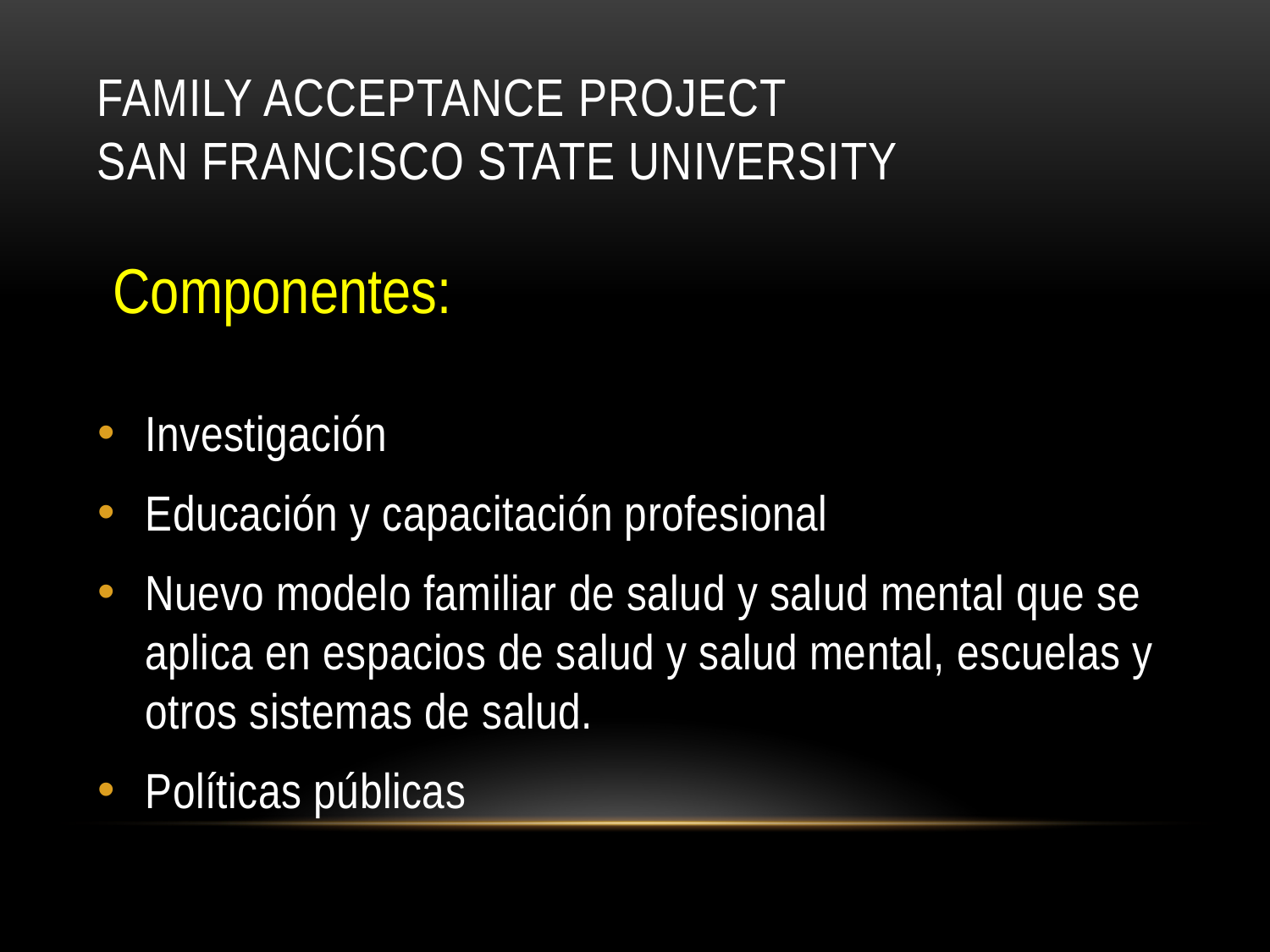

# family acceptance project san francisco state university
Componentes:

Investigación
Educación y capacitación profesional
Nuevo modelo familiar de salud y salud mental que se aplica en espacios de salud y salud mental, escuelas y otros sistemas de salud.
Políticas públicas